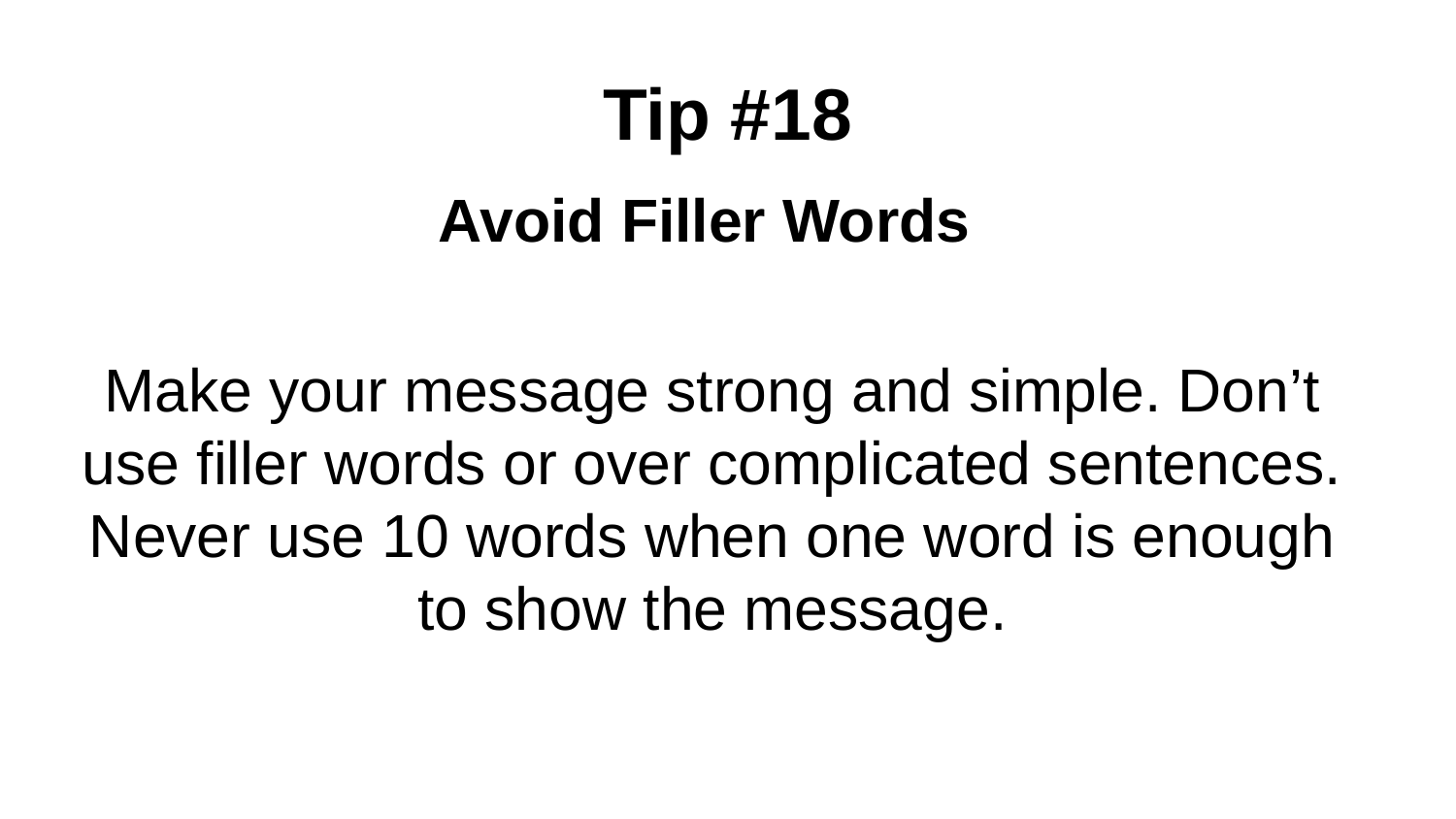

# Tip #18

Avoid Filler Words

Make your message strong and simple. Don’t use filler words or over complicated sentences. Never use 10 words when one word is enough to show the message.